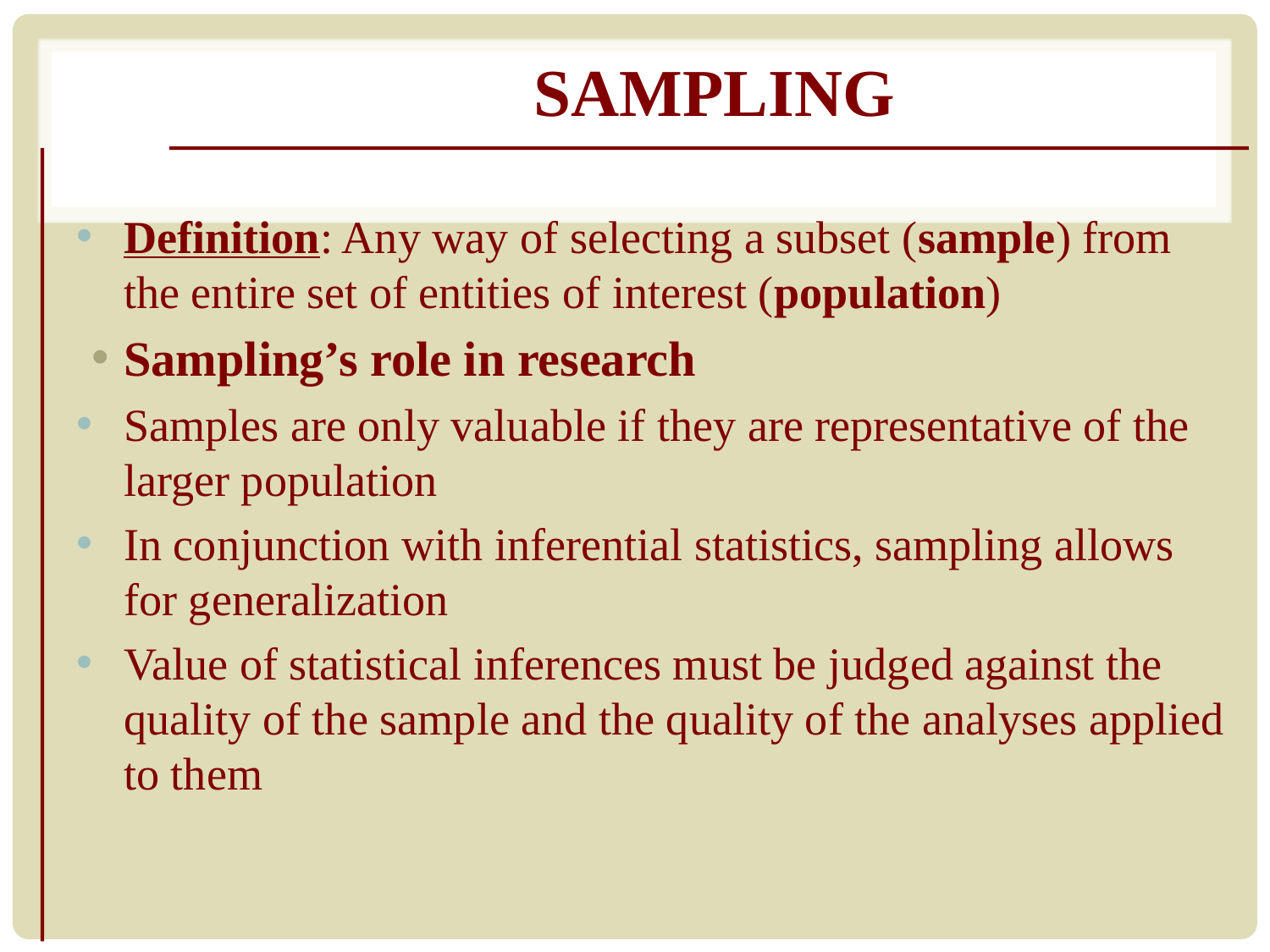

# Sampling

Definition: Any way of selecting a subset (sample) from the entire set of entities of interest (population)
Sampling’s role in research
Samples are only valuable if they are representative of the larger population
In conjunction with inferential statistics, sampling allows for generalization
Value of statistical inferences must be judged against the quality of the sample and the quality of the analyses applied to them